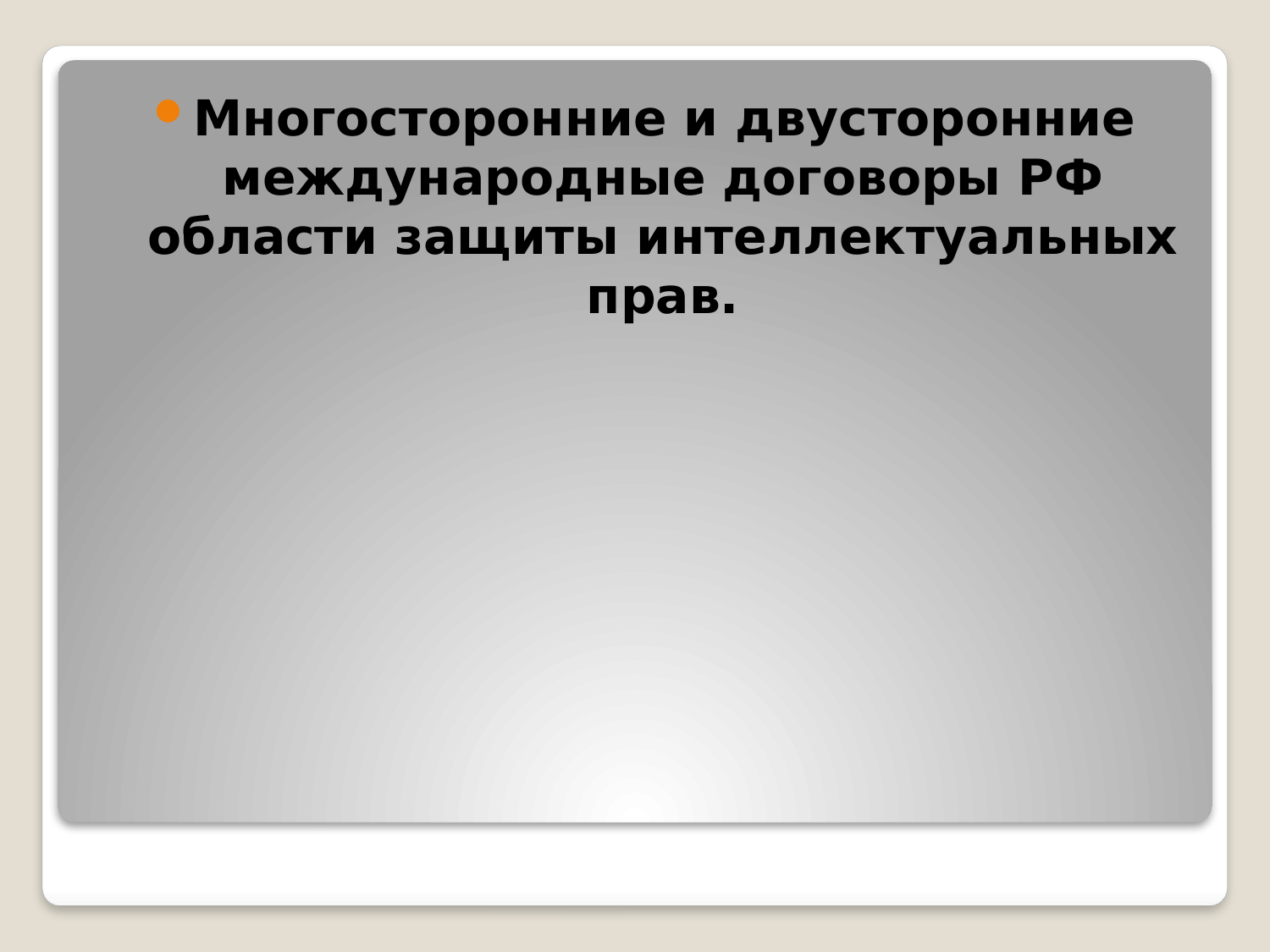

Многосторонние и двусторонние международные договоры РФ области защиты интеллектуальных прав.
#